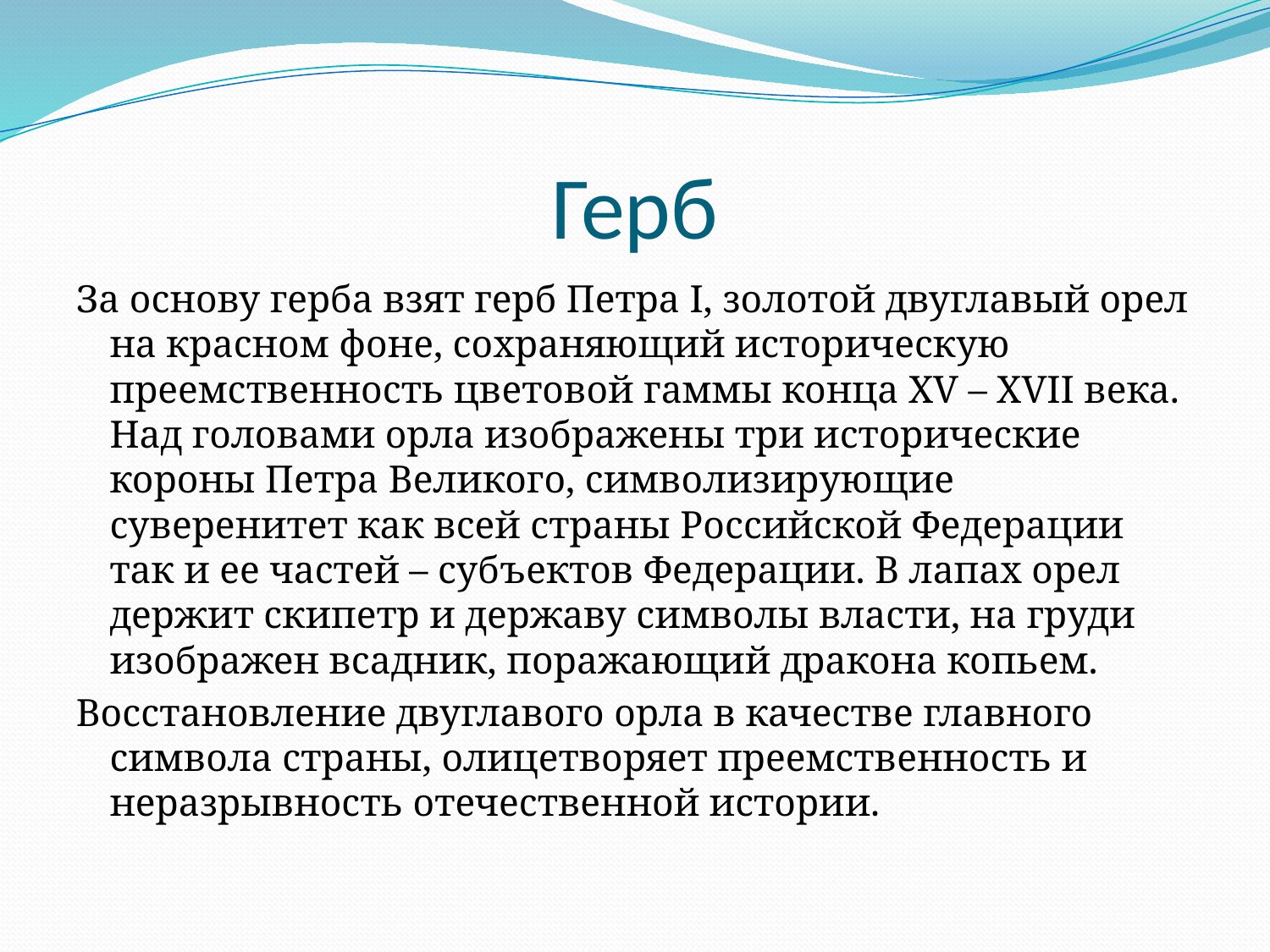

# Герб
За основу герба взят герб Петра I, золотой двуглавый орел на красном фоне, сохраняющий историческую преемственность цветовой гаммы конца XV – XVII века. Над головами орла изображены три исторические короны Петра Великого, символизирующие суверенитет как всей страны Российской Федерации так и ее частей – субъектов Федерации. В лапах орел держит скипетр и державу символы власти, на груди изображен всадник, поражающий дракона копьем.
Восстановление двуглавого орла в качестве главного символа страны, олицетворяет преемственность и неразрывность отечественной истории.